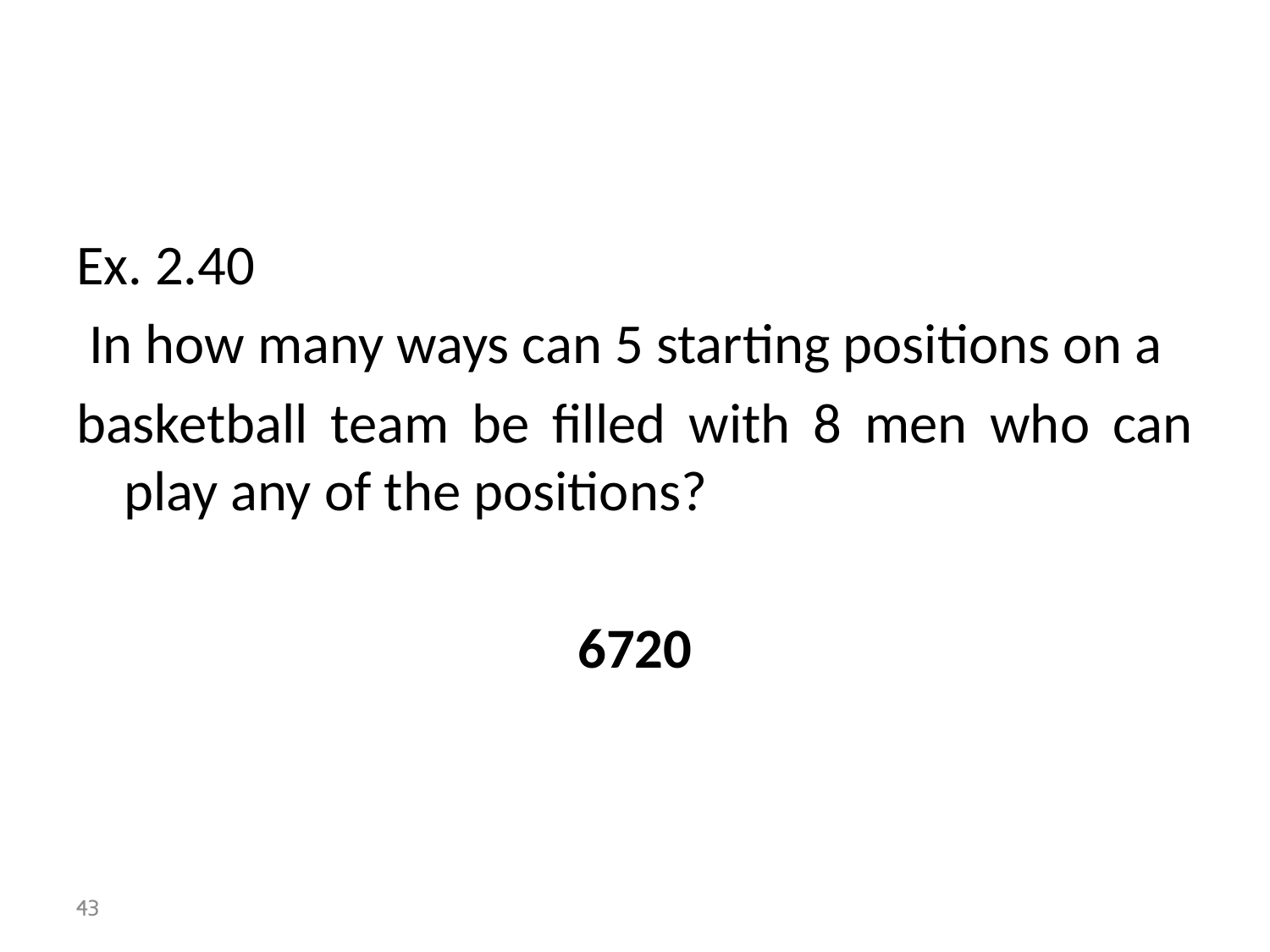

#
Ex. 2.40
 In how many ways can 5 starting positions on a
basketball team be filled with 8 men who can play any of the positions?

6720
43